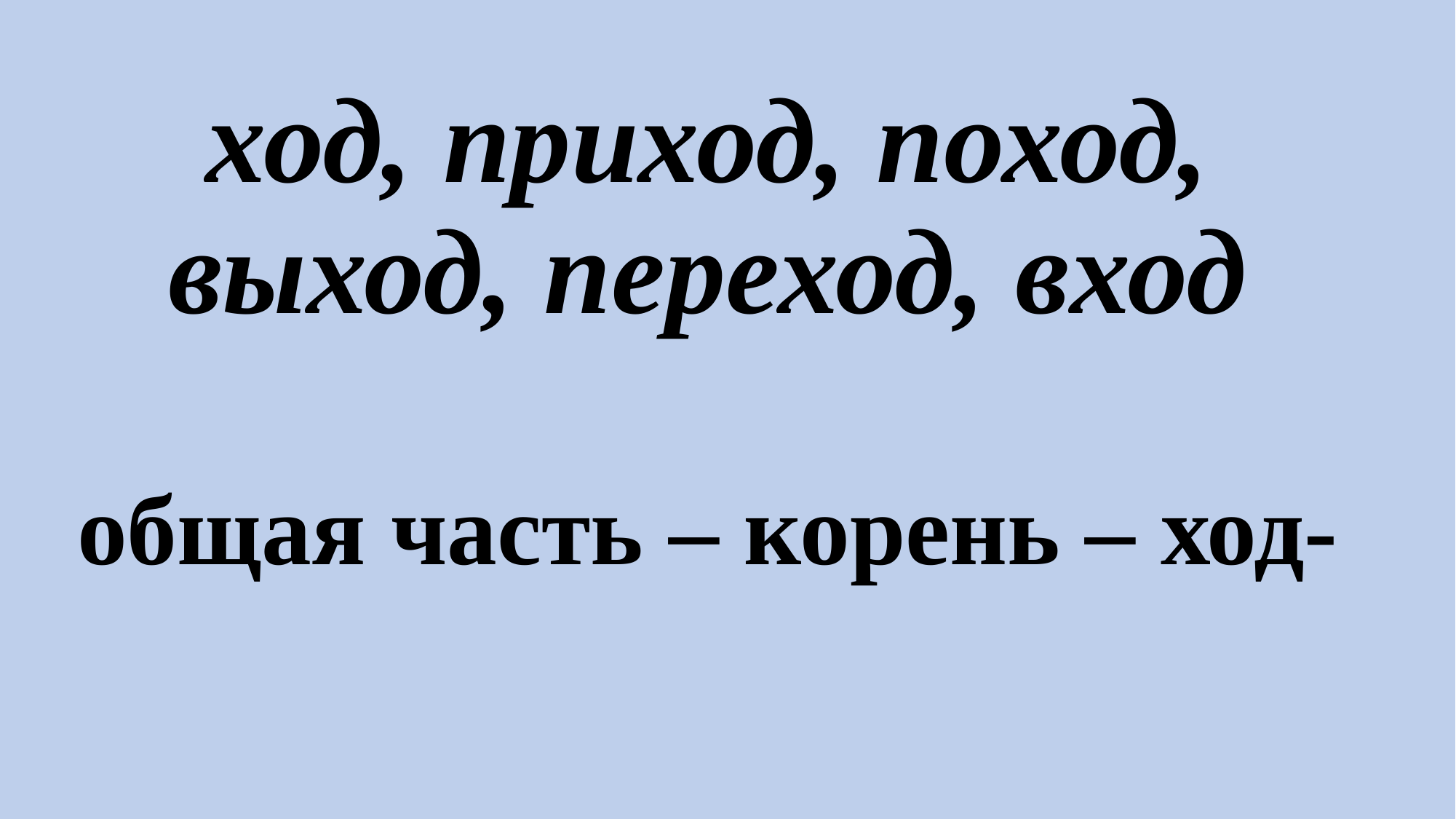

ход, приход, поход, выход, переход, вход

общая часть – корень – ход-